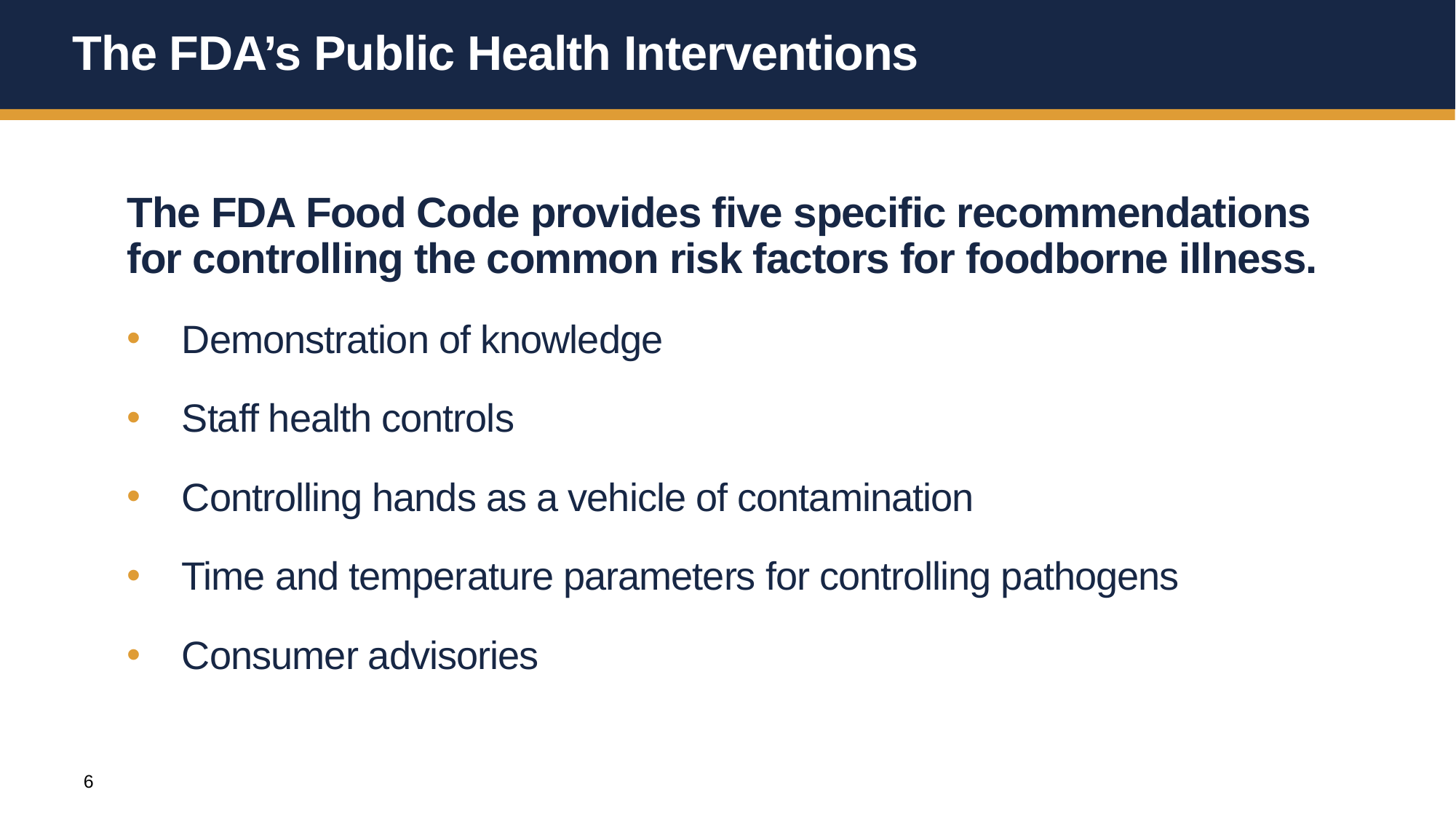

# The FDA’s Public Health Interventions
The FDA Food Code provides five specific recommendations for controlling the common risk factors for foodborne illness.
Demonstration of knowledge
Staff health controls
Controlling hands as a vehicle of contamination
Time and temperature parameters for controlling pathogens
Consumer advisories
6